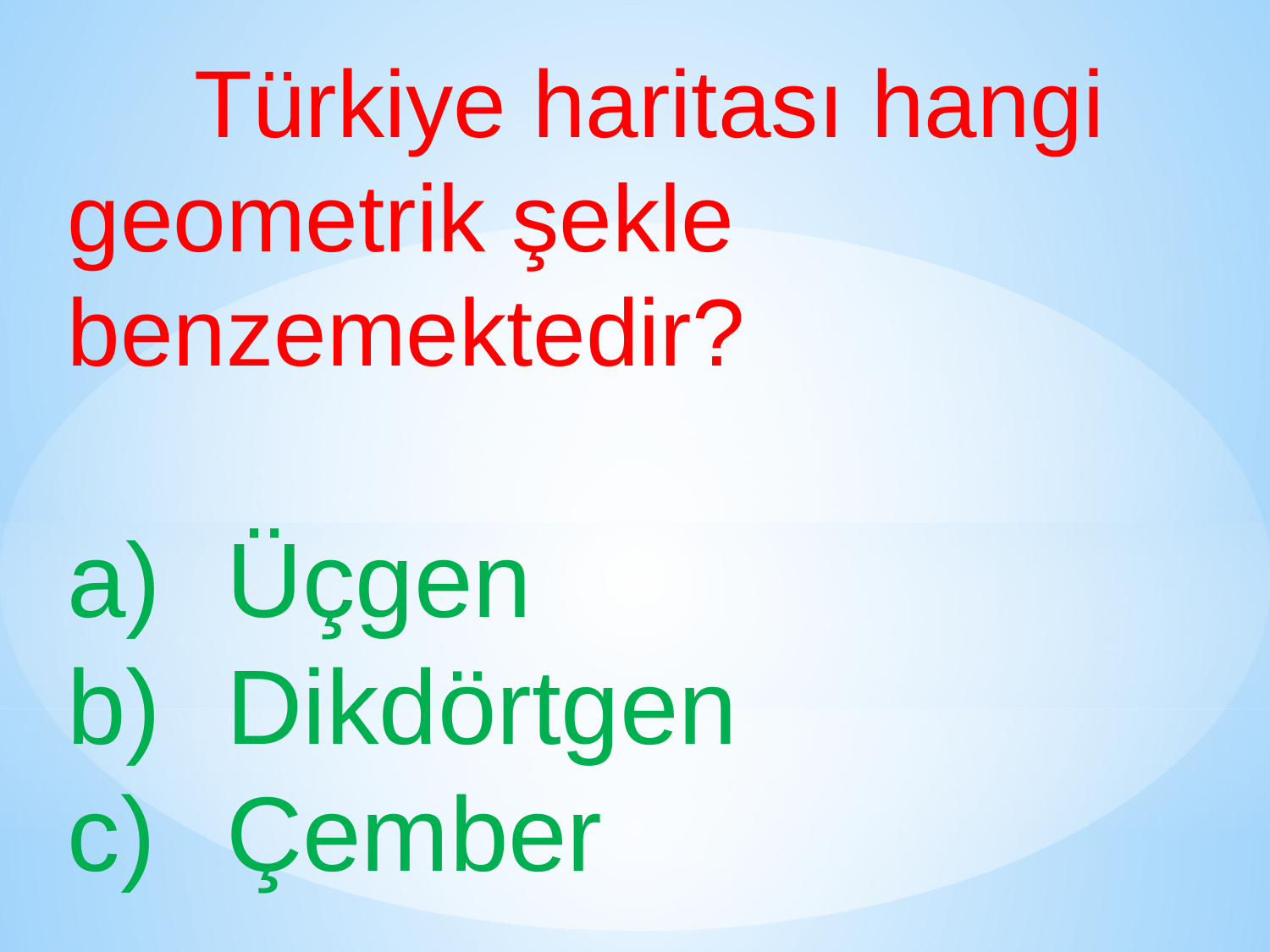

Türkiye haritası hangi geometrik şekle benzemektedir?

Üçgen
Dikdörtgen
Çember